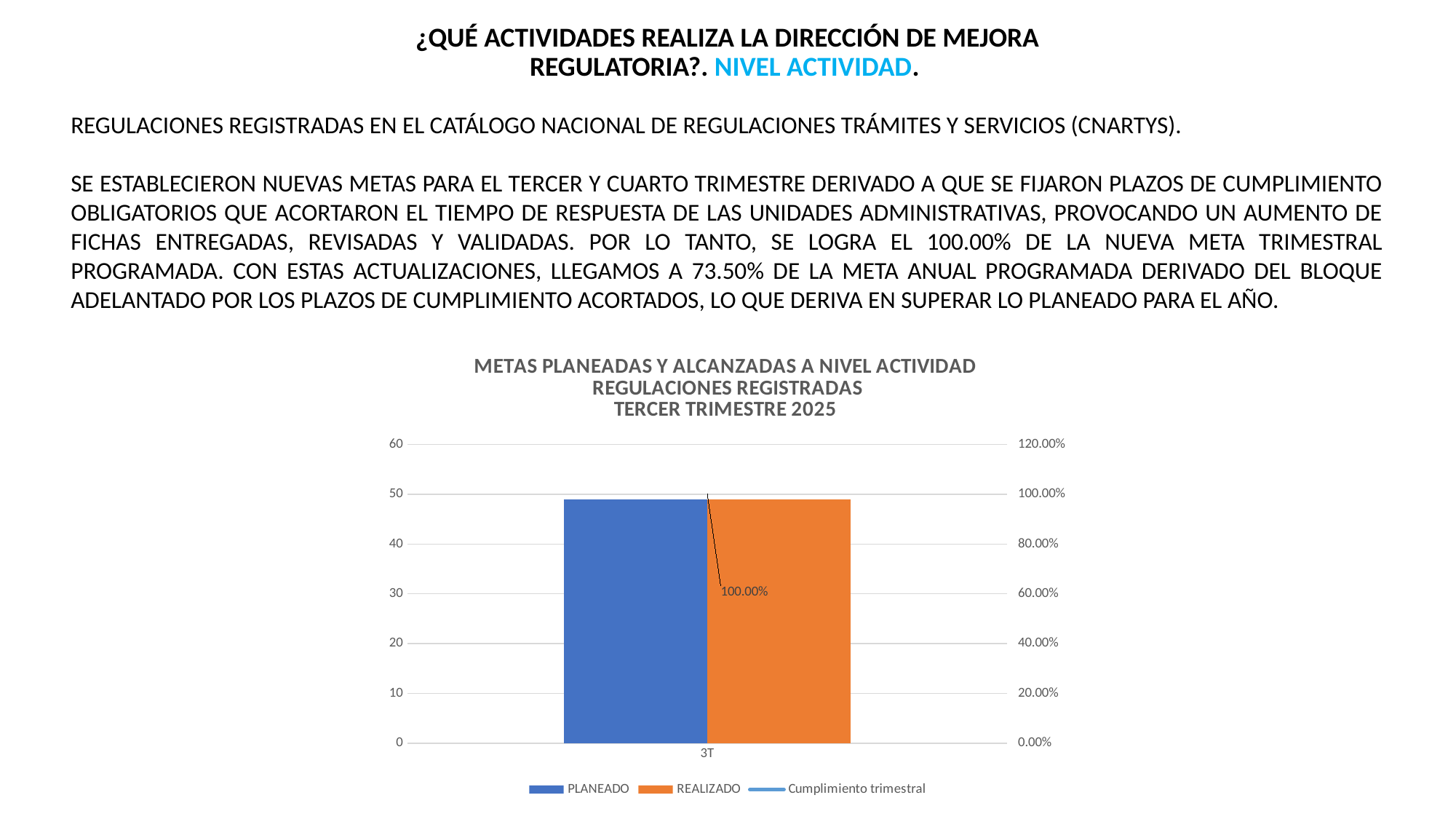

¿QUÉ ACTIVIDADES REALIZA LA DIRECCIÓN DE MEJORA REGULATORIA?. NIVEL ACTIVIDAD.
REGULACIONES REGISTRADAS EN EL CATÁLOGO NACIONAL DE REGULACIONES TRÁMITES Y SERVICIOS (CNARTYS).

SE ESTABLECIERON NUEVAS METAS PARA EL TERCER Y CUARTO TRIMESTRE DERIVADO A QUE SE FIJARON PLAZOS DE CUMPLIMIENTO OBLIGATORIOS QUE ACORTARON EL TIEMPO DE RESPUESTA DE LAS UNIDADES ADMINISTRATIVAS, PROVOCANDO UN AUMENTO DE FICHAS ENTREGADAS, REVISADAS Y VALIDADAS. POR LO TANTO, SE LOGRA EL 100.00% DE LA NUEVA META TRIMESTRAL PROGRAMADA. CON ESTAS ACTUALIZACIONES, LLEGAMOS A 73.50% DE LA META ANUAL PROGRAMADA DERIVADO DEL BLOQUE ADELANTADO POR LOS PLAZOS DE CUMPLIMIENTO ACORTADOS, LO QUE DERIVA EN SUPERAR LO PLANEADO PARA EL AÑO.

### Chart: METAS PLANEADAS Y ALCANZADAS A NIVEL ACTIVIDAD
REGULACIONES REGISTRADAS
TERCER TRIMESTRE 2025

| Category | PLANEADO | REALIZADO | Cumplimiento trimestral |
|---|---|---|---|
| 3T | 49.0 | 49.0 | 1.0 |